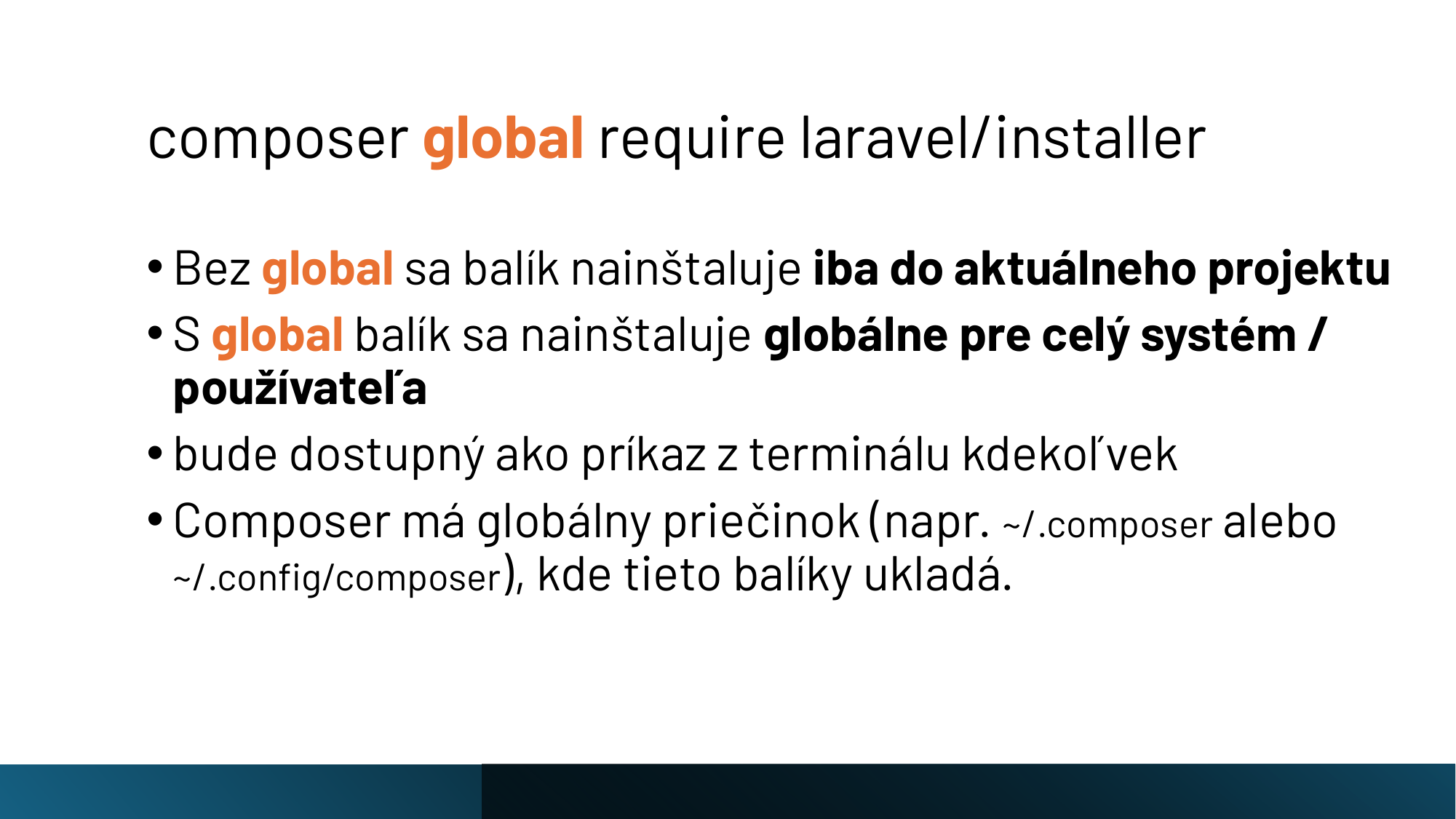

# composer global require laravel/installer
Bez global sa balík nainštaluje iba do aktuálneho projektu
S global balík sa nainštaluje globálne pre celý systém / používateľa
bude dostupný ako príkaz z terminálu kdekoľvek
Composer má globálny priečinok (napr. ~/.composer alebo ~/.config/composer), kde tieto balíky ukladá.